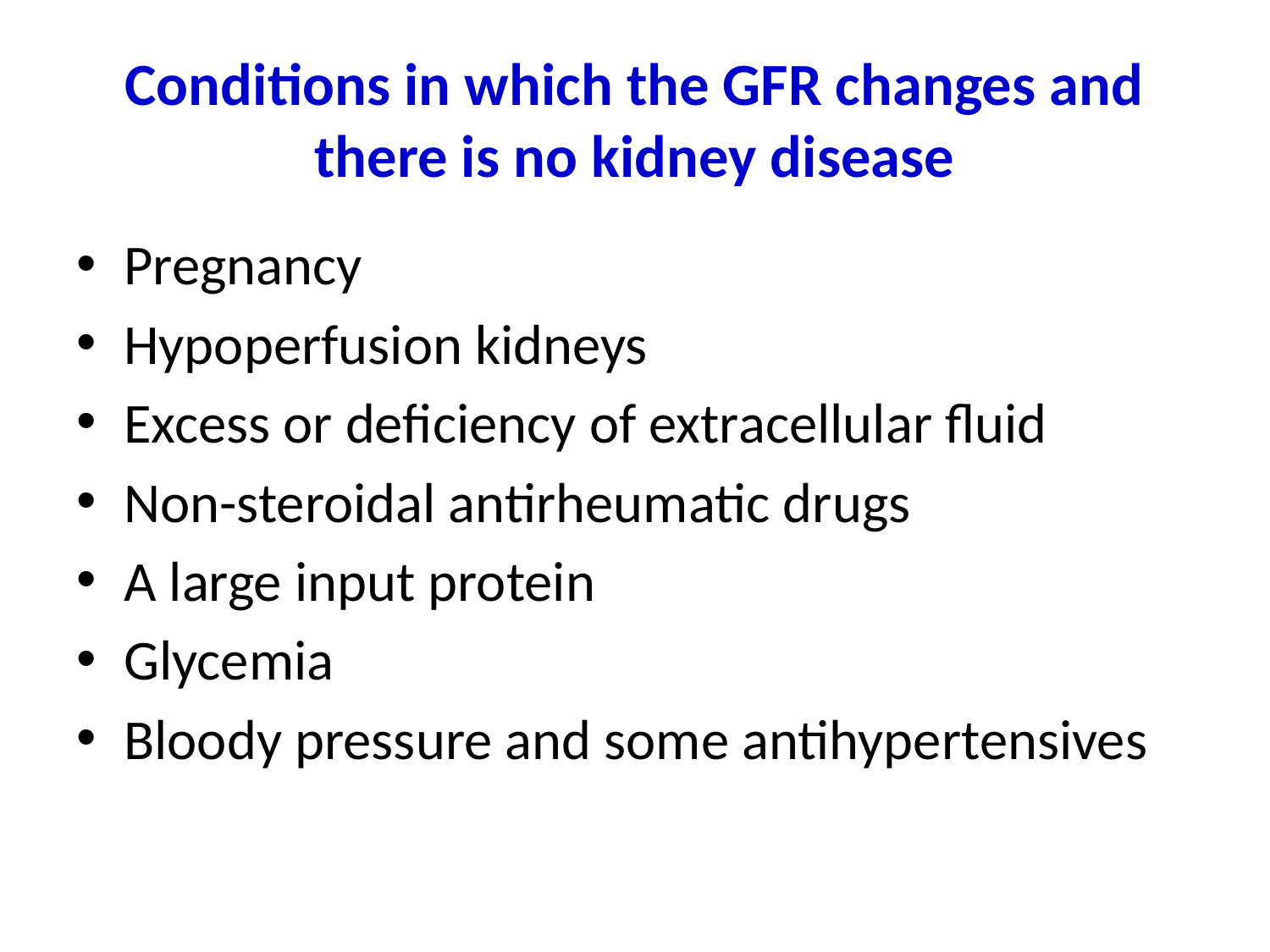

# Conditions in which the GFR changes and there is no kidney disease
Pregnancy
Hypoperfusion kidneys
Excess or deficiency of extracellular fluid
Non-steroidal antirheumatic drugs
A large input protein
Glycemia
Bloody pressure and some antihypertensives